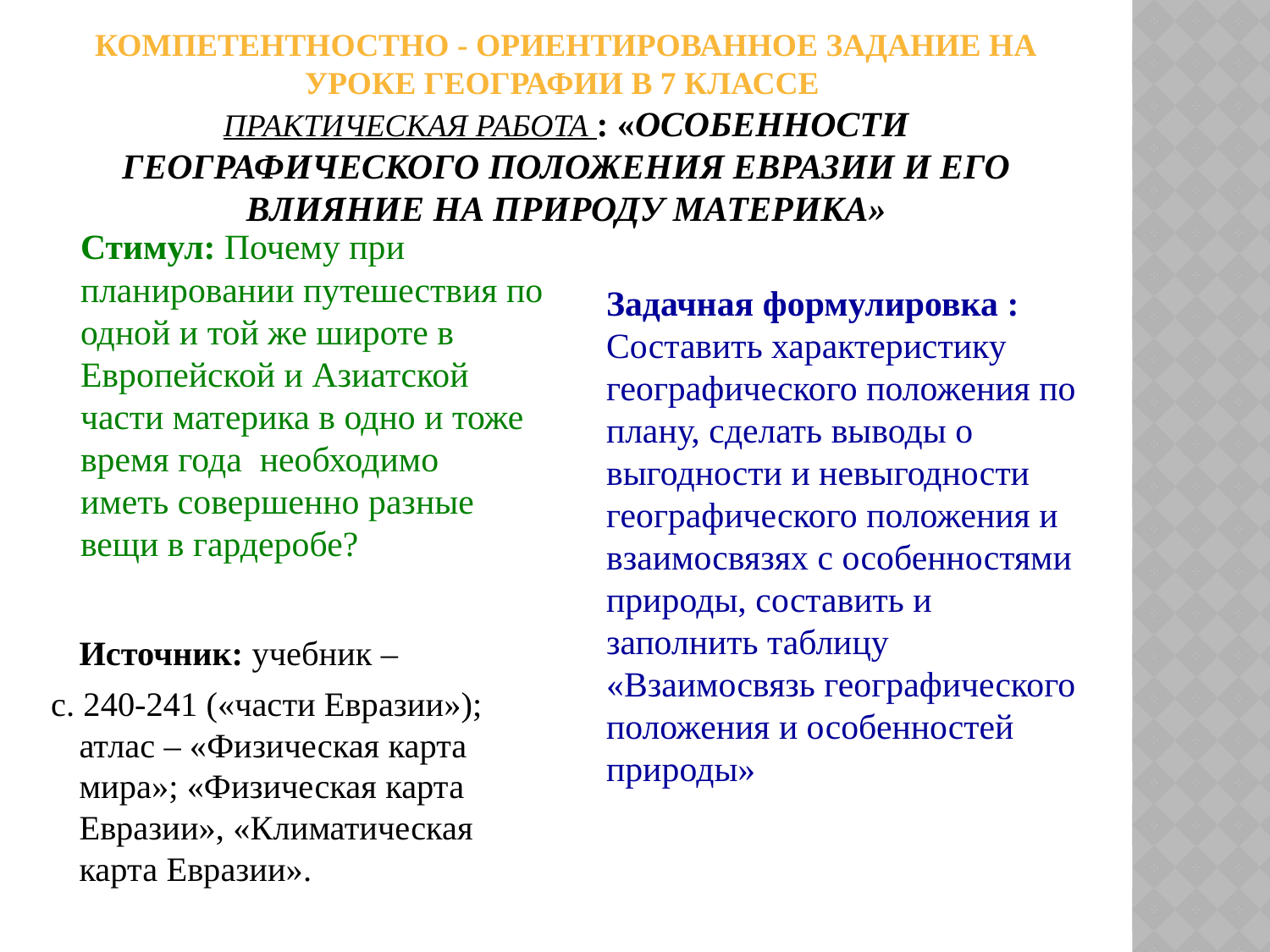

# Компетентностно - ориентированное задание на уроке географии в 7 классе Практическая работа : «Особенности географического положения Евразии и его влияние на природу материка»
	Стимул: Почему при планировании путешествия по одной и той же широте в Европейской и Азиатской части материка в одно и тоже время года  необходимо  иметь совершенно разные вещи в гардеробе?
Задачная формулировка : Составить характеристику географического положения по плану, сделать выводы о выгодности и невыгодности географического положения и взаимосвязях с особенностями природы, составить и заполнить таблицу «Взаимосвязь географического положения и особенностей природы»

	Источник: учебник –
 с. 240-241 («части Евразии»); атлас – «Физическая карта мира»; «Физическая карта Евразии», «Климатическая карта Евразии».